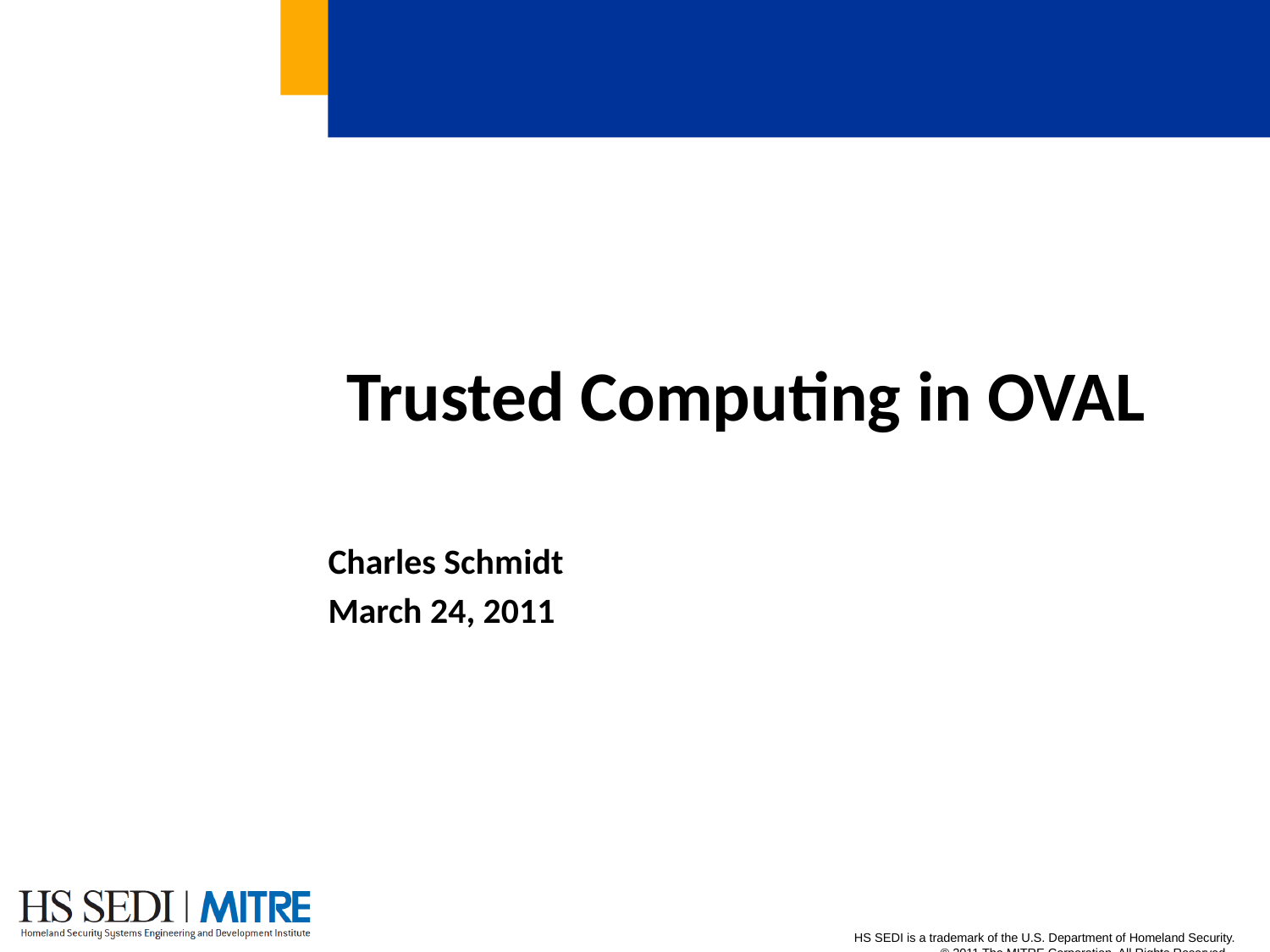

# Trusted Computing in OVAL
Charles Schmidt
March 24, 2011